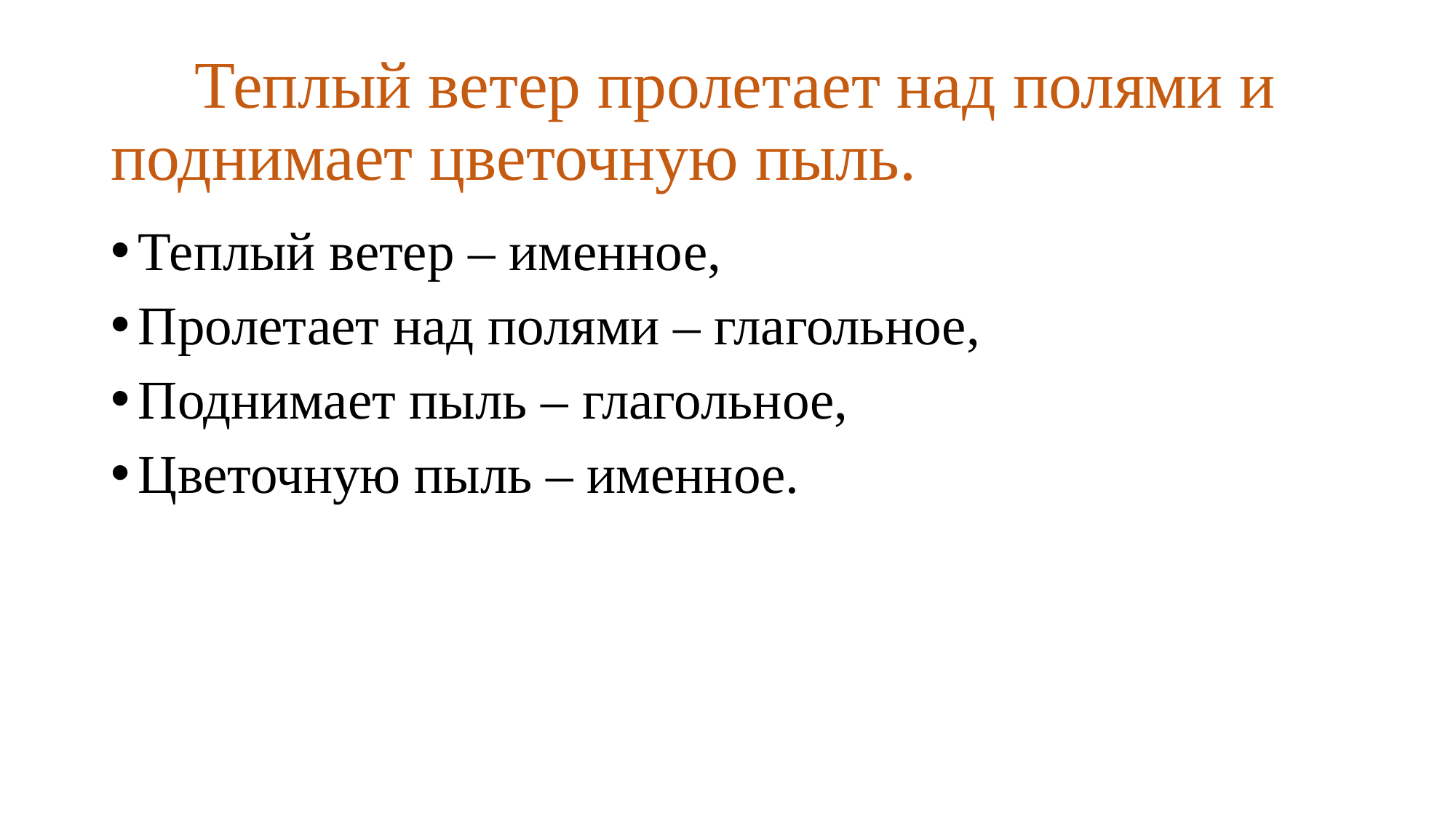

# Теплый ветер пролетает над полями и поднимает цветочную пыль.
Теплый ветер – именное,
Пролетает над полями – глагольное,
Поднимает пыль – глагольное,
Цветочную пыль – именное.